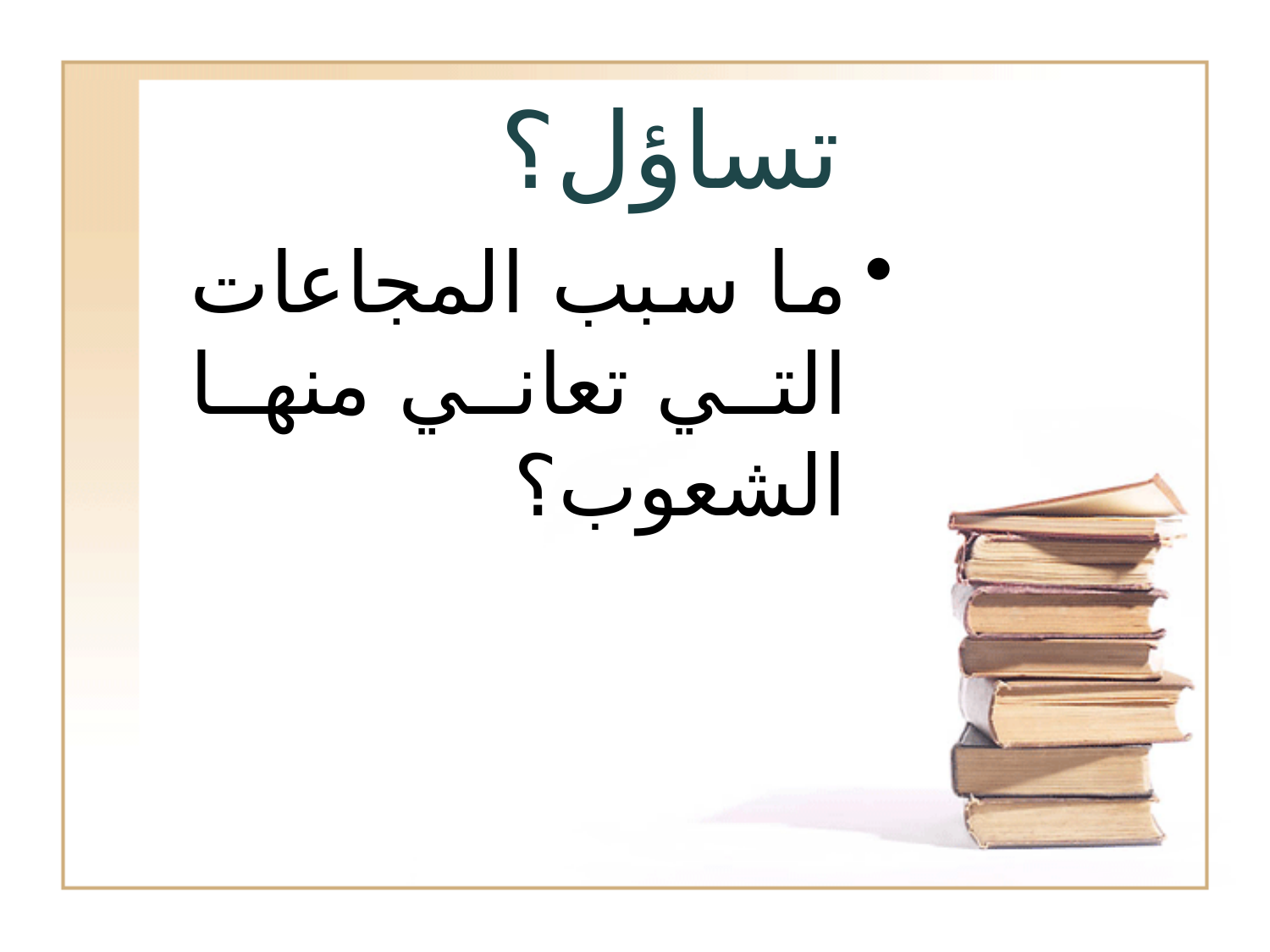

# تساؤل؟
ما سبب المجاعات التي تعاني منها الشعوب؟